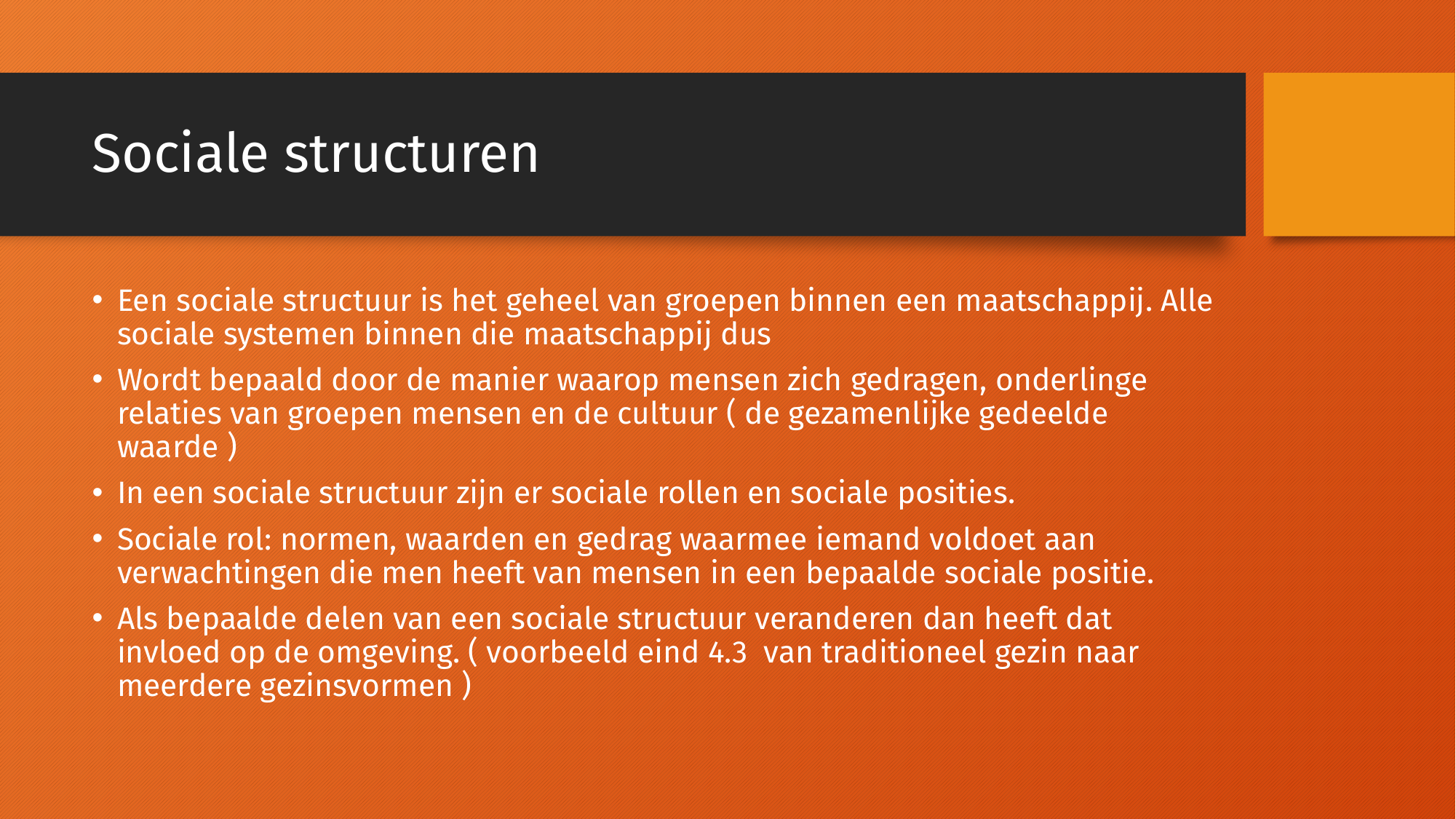

# Sociale structuren
Een sociale structuur is het geheel van groepen binnen een maatschappij. Alle sociale systemen binnen die maatschappij dus
Wordt bepaald door de manier waarop mensen zich gedragen, onderlinge relaties van groepen mensen en de cultuur ( de gezamenlijke gedeelde waarde )
In een sociale structuur zijn er sociale rollen en sociale posities.
Sociale rol: normen, waarden en gedrag waarmee iemand voldoet aan verwachtingen die men heeft van mensen in een bepaalde sociale positie.
Als bepaalde delen van een sociale structuur veranderen dan heeft dat invloed op de omgeving. ( voorbeeld eind 4.3  van traditioneel gezin naar meerdere gezinsvormen )